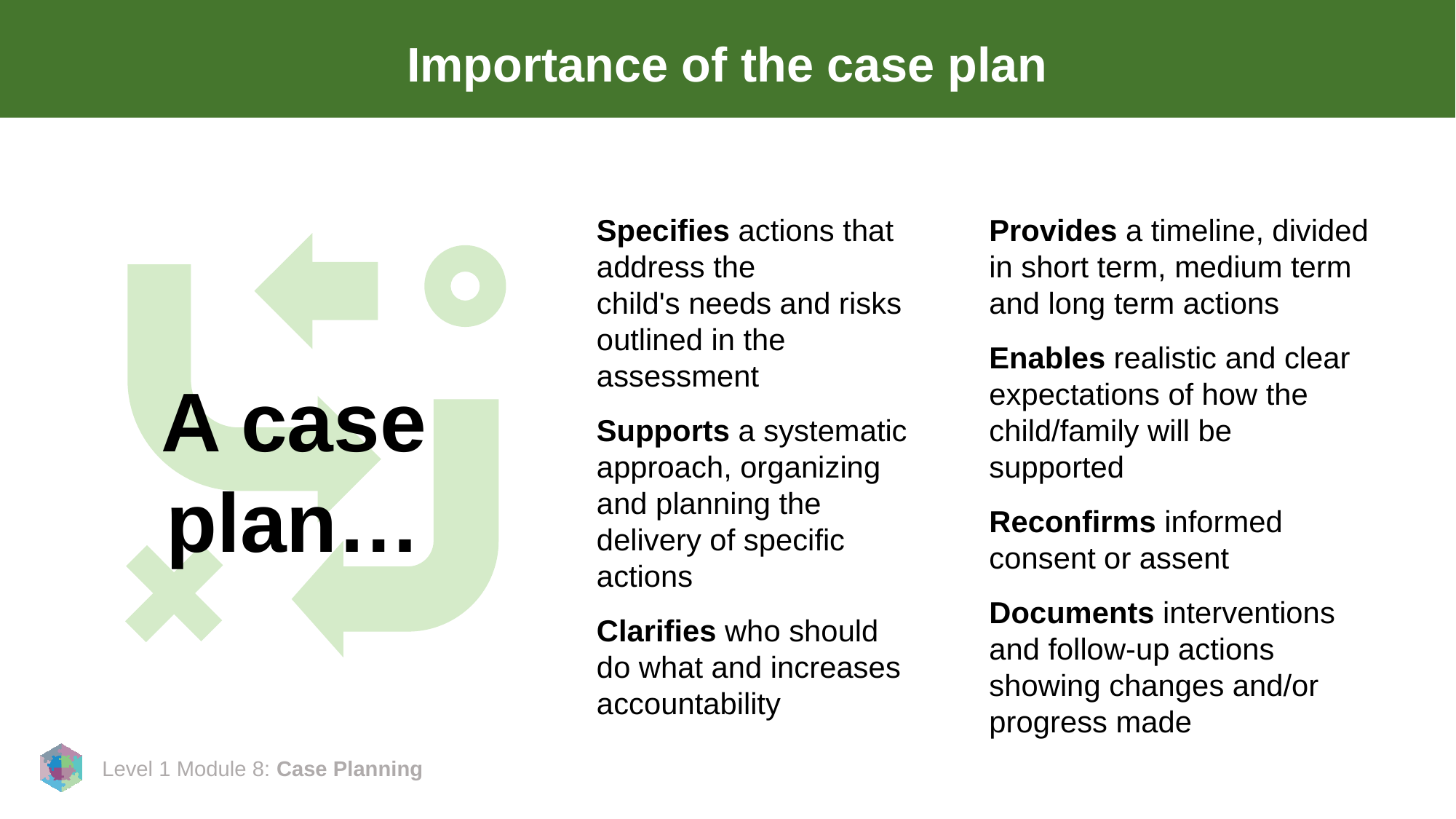

# Importance of the case plan
Specifies actions that address the child's needs and risks outlined in the assessment
Supports a systematic approach, organizing and planning the delivery of specific actions
Clarifies who should do what and increases accountability
Provides a timeline, divided in short term, medium term and long term actions
Enables realistic and clear expectations of how the child/family will be supported
Reconfirms informed consent or assent
Documents interventions and follow-up actions showing changes and/or progress made

A case plan…